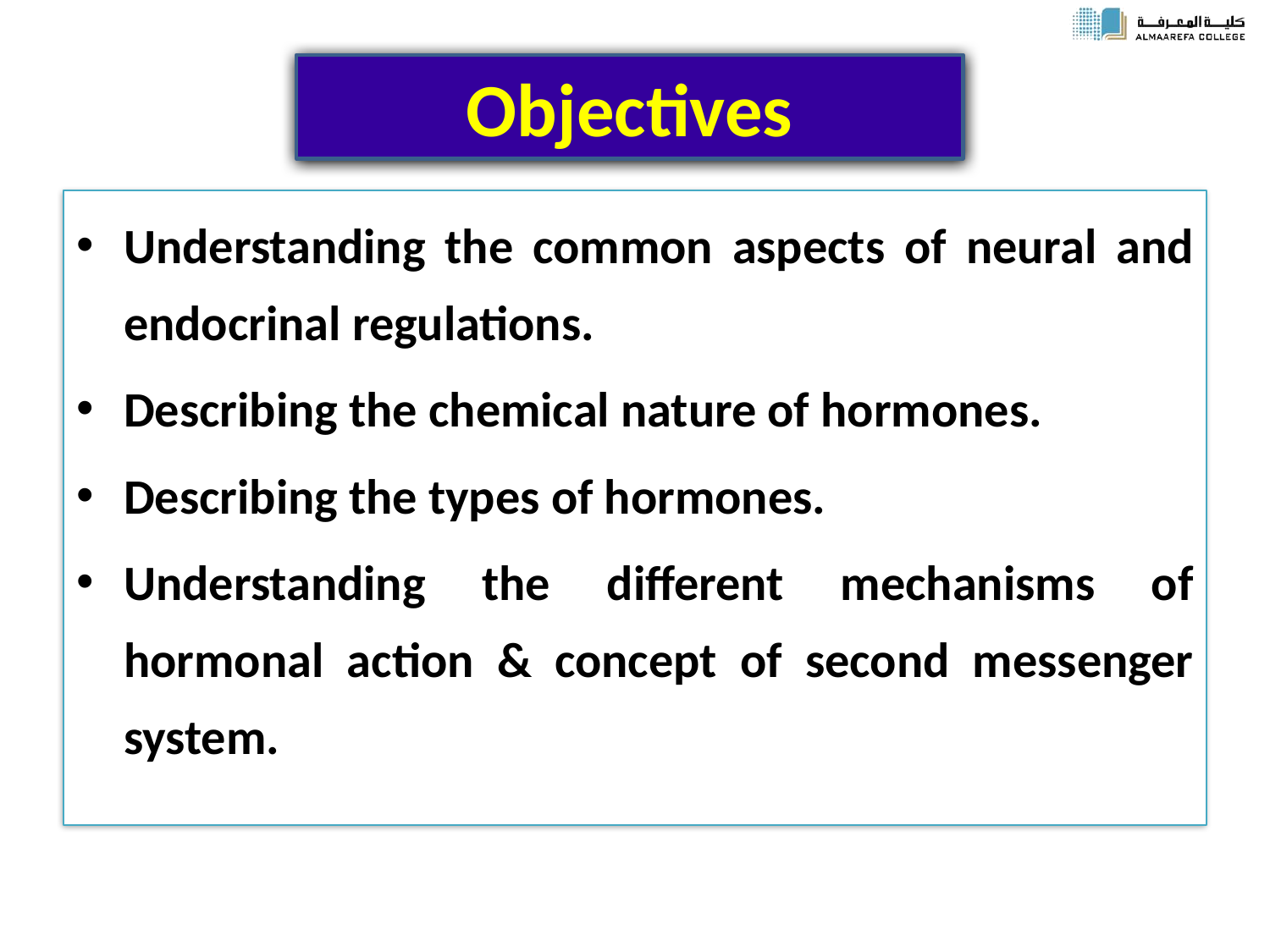

# Objectives
Understanding the common aspects of neural and endocrinal regulations.
Describing the chemical nature of hormones.
Describing the types of hormones.
Understanding the different mechanisms of hormonal action & concept of second messenger system.